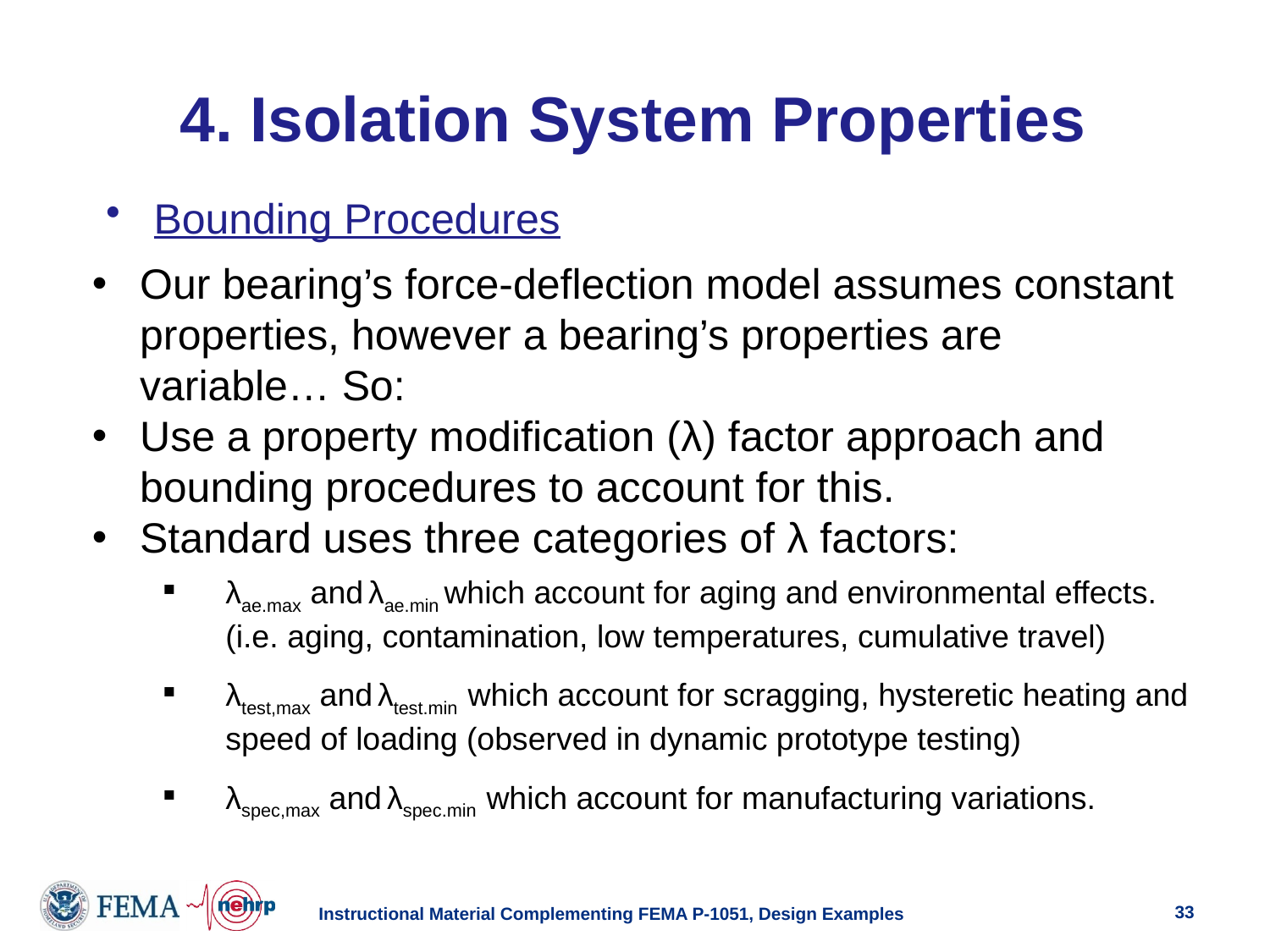

# 4. Isolation System Properties
Bounding Procedures
Our bearing’s force-deflection model assumes constant properties, however a bearing’s properties are variable… So:
Use a property modification (λ) factor approach and bounding procedures to account for this.
Standard uses three categories of λ factors:
λae.max and λae.min which account for aging and environmental effects. (i.e. aging, contamination, low temperatures, cumulative travel)
λtest,max and λtest.min  which account for scragging, hysteretic heating and speed of loading (observed in dynamic prototype testing)
λspec,max and λspec.min  which account for manufacturing variations.

Instructional Material Complementing FEMA P-1051, Design Examples
 33